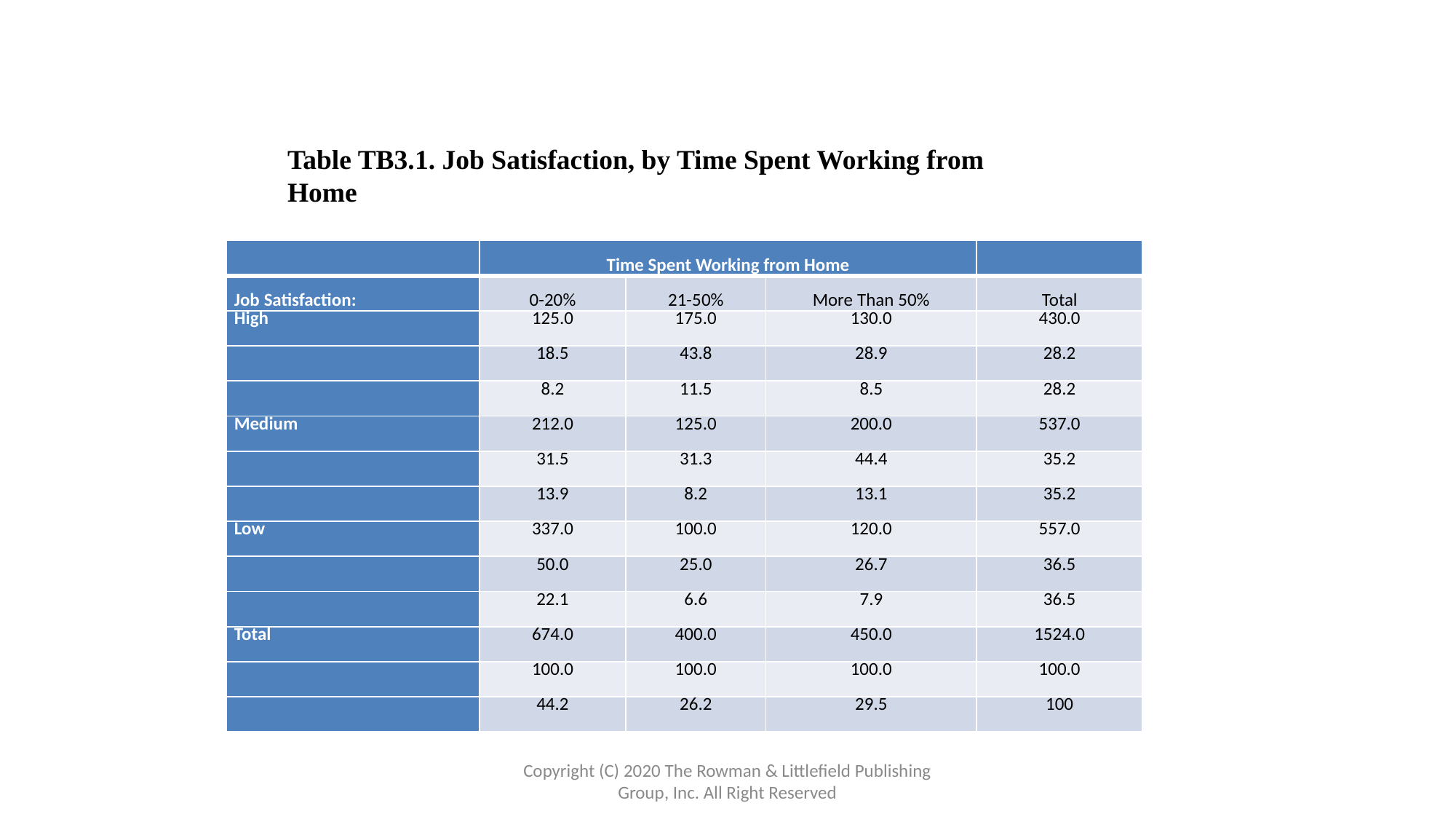

Table TB3.1. Job Satisfaction, by Time Spent Working from Home
|  | Time Spent Working from Home |  |  |  |
| --- | --- | --- | --- | --- |
| Job Satisfaction: | 0-20% | 21-50% | More Than 50% | Total |
| High | 125.0 | 175.0 | 130.0 | 430.0 |
|  | 18.5 | 43.8 | 28.9 | 28.2 |
|  | 8.2 | 11.5 | 8.5 | 28.2 |
| Medium | 212.0 | 125.0 | 200.0 | 537.0 |
|  | 31.5 | 31.3 | 44.4 | 35.2 |
|  | 13.9 | 8.2 | 13.1 | 35.2 |
| Low | 337.0 | 100.0 | 120.0 | 557.0 |
|  | 50.0 | 25.0 | 26.7 | 36.5 |
|  | 22.1 | 6.6 | 7.9 | 36.5 |
| Total | 674.0 | 400.0 | 450.0 | 1524.0 |
|  | 100.0 | 100.0 | 100.0 | 100.0 |
|  | 44.2 | 26.2 | 29.5 | 100 |
Copyright (C) 2020 The Rowman & Littlefield Publishing Group, Inc. All Right Reserved